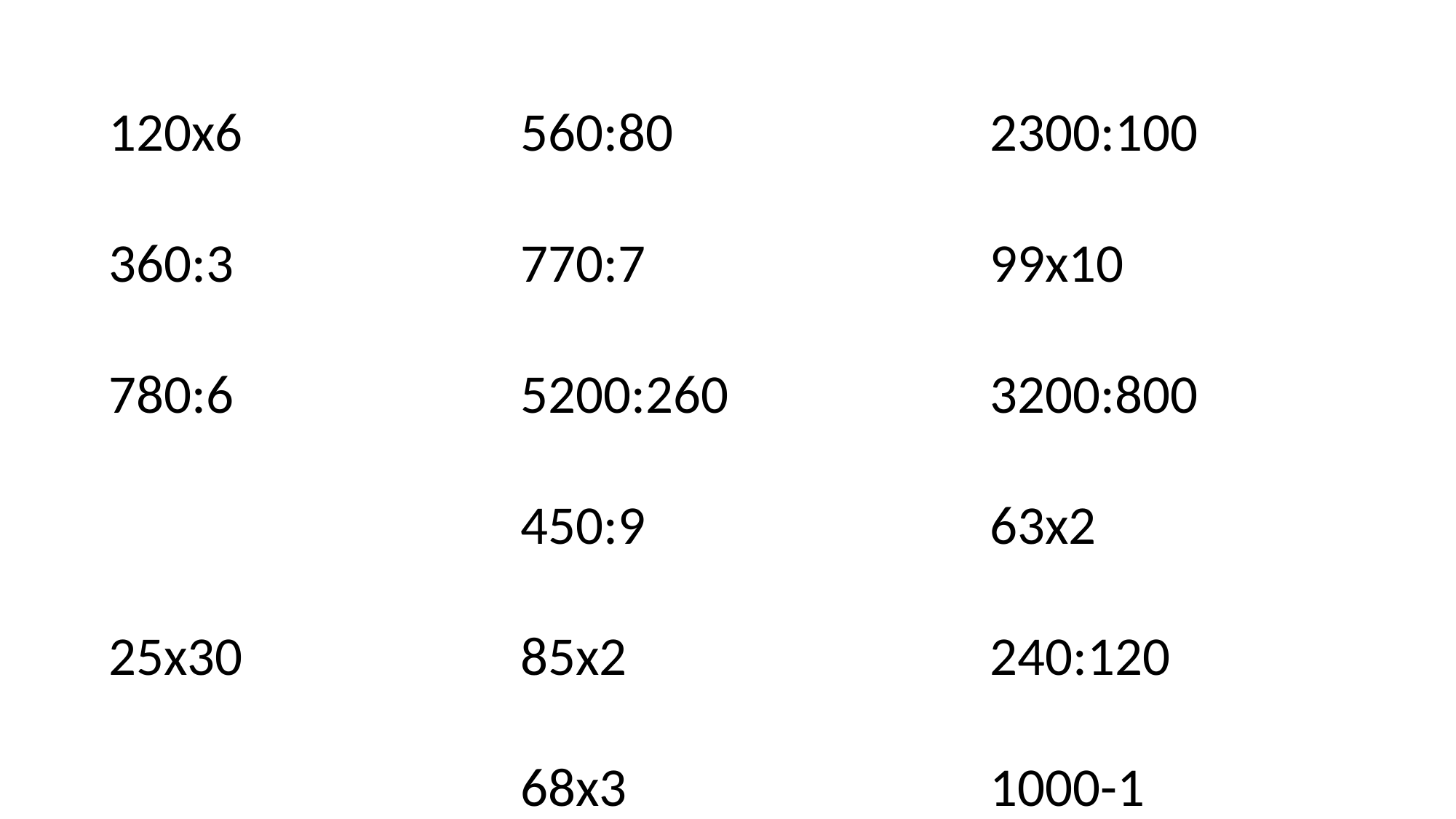

120х6

360:3

780:6

25х30

560:80

770:7

5200:260

450:9

85х2

68х3
2300:100

99х10

3200:800

63х2

240:120

1000-1